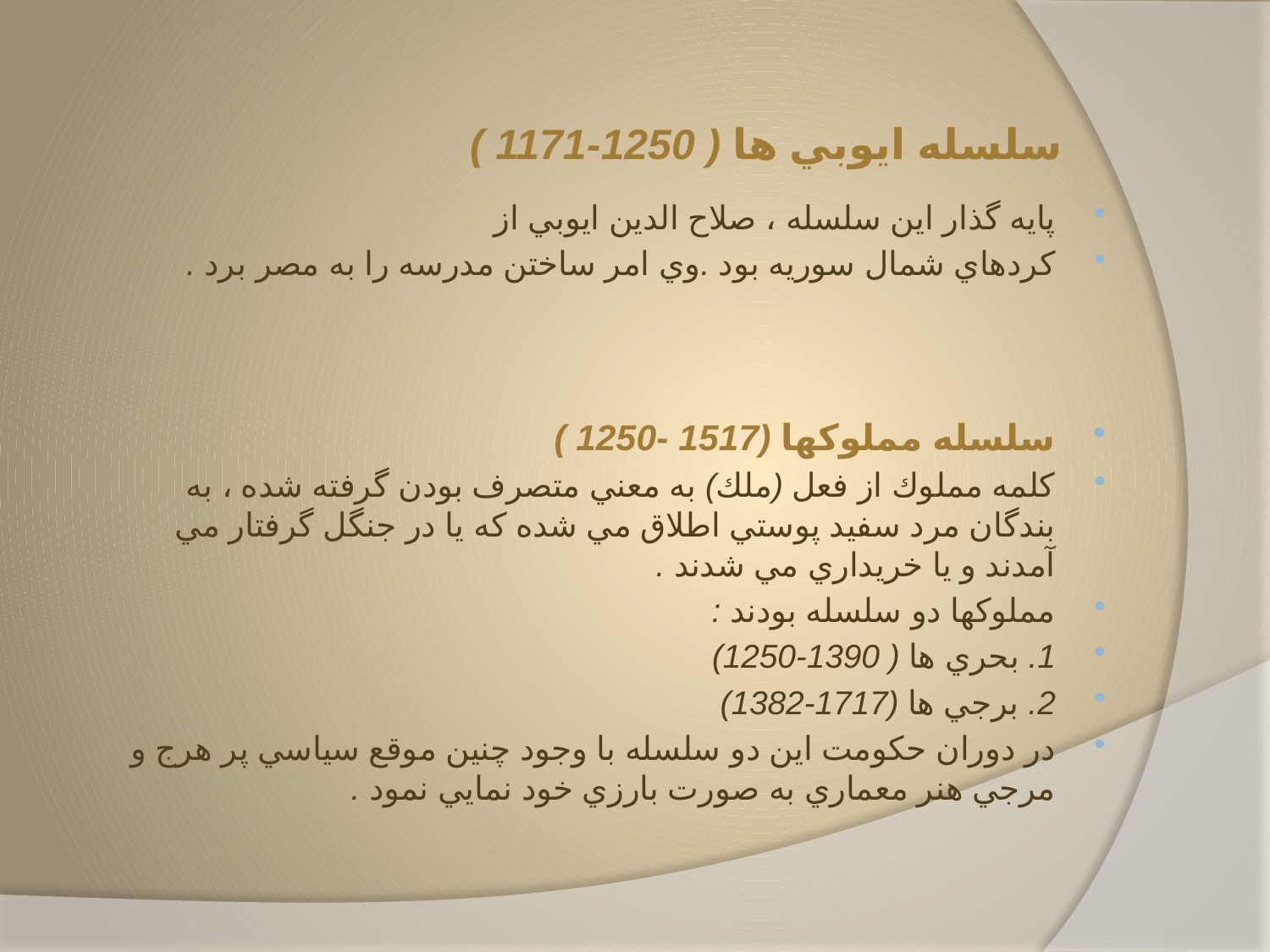

# سلسله ايوبي ها ( 1250-1171 )
پايه گذار اين سلسله ، صلاح الدين ايوبي از
كردهاي شمال سوريه بود .وي امر ساختن مدرسه را به مصر برد .

سلسله مملوكها (1517 -1250 )
كلمه مملوك از فعل (ملك) به معني متصرف بودن گرفته شده ، به بندگان مرد سفيد پوستي اطلاق مي شده كه يا در جنگل گرفتار مي آمدند و يا خريداري مي شدند .
مملوكها دو سلسله بودند :
1. بحري ها ( 1390-1250)
2. برجي ها (1717-1382)
در دوران حكومت اين دو سلسله با وجود چنين موقع سياسي پر هرج و مرجي هنر معماري به صورت بارزي خود نمايي نمود .